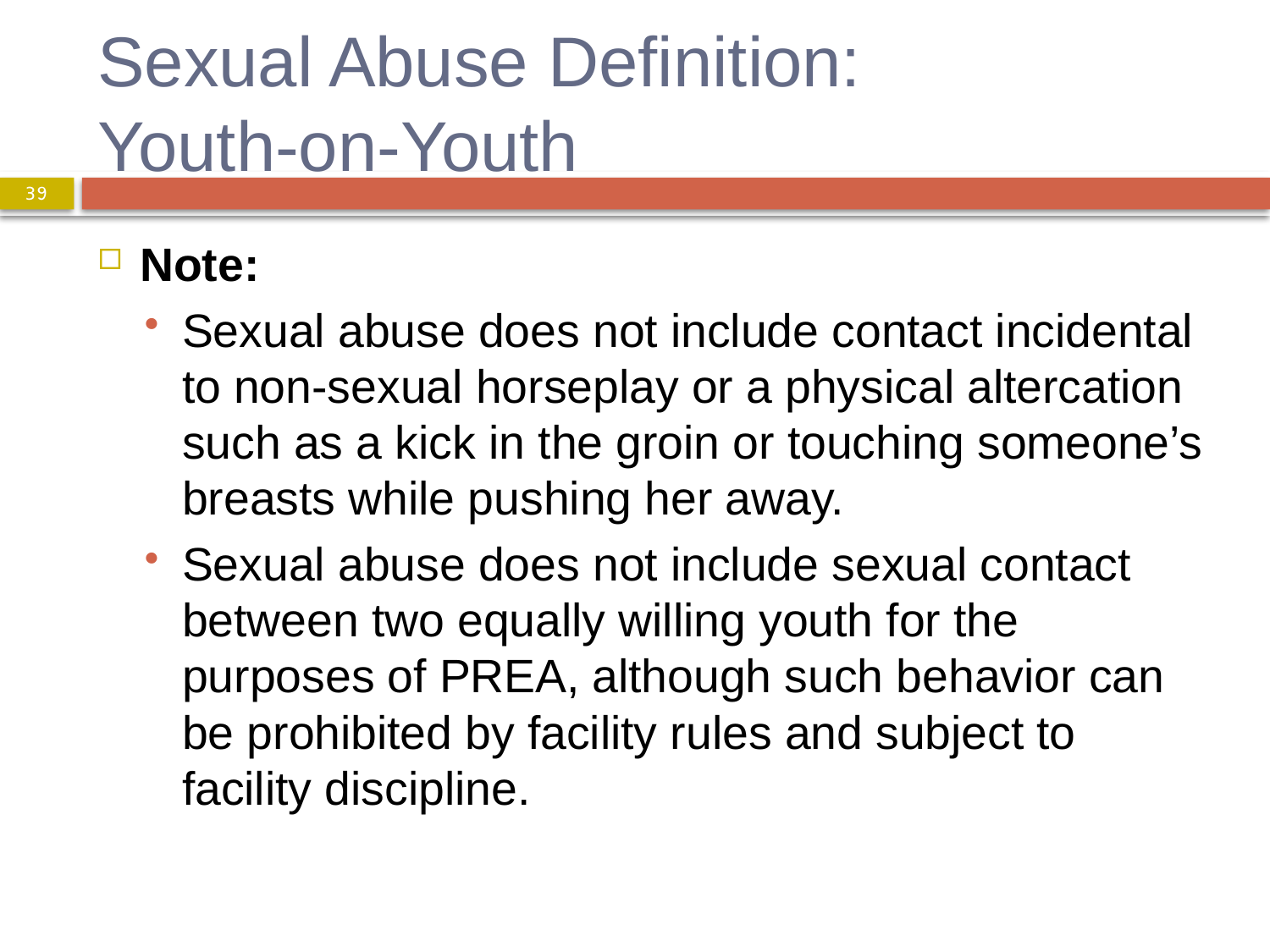

# Sexual Abuse Definition: Youth-on-Youth
39
Note:
Sexual abuse does not include contact incidental to non-sexual horseplay or a physical altercation such as a kick in the groin or touching someone’s breasts while pushing her away.
Sexual abuse does not include sexual contact between two equally willing youth for the purposes of PREA, although such behavior can be prohibited by facility rules and subject to facility discipline.